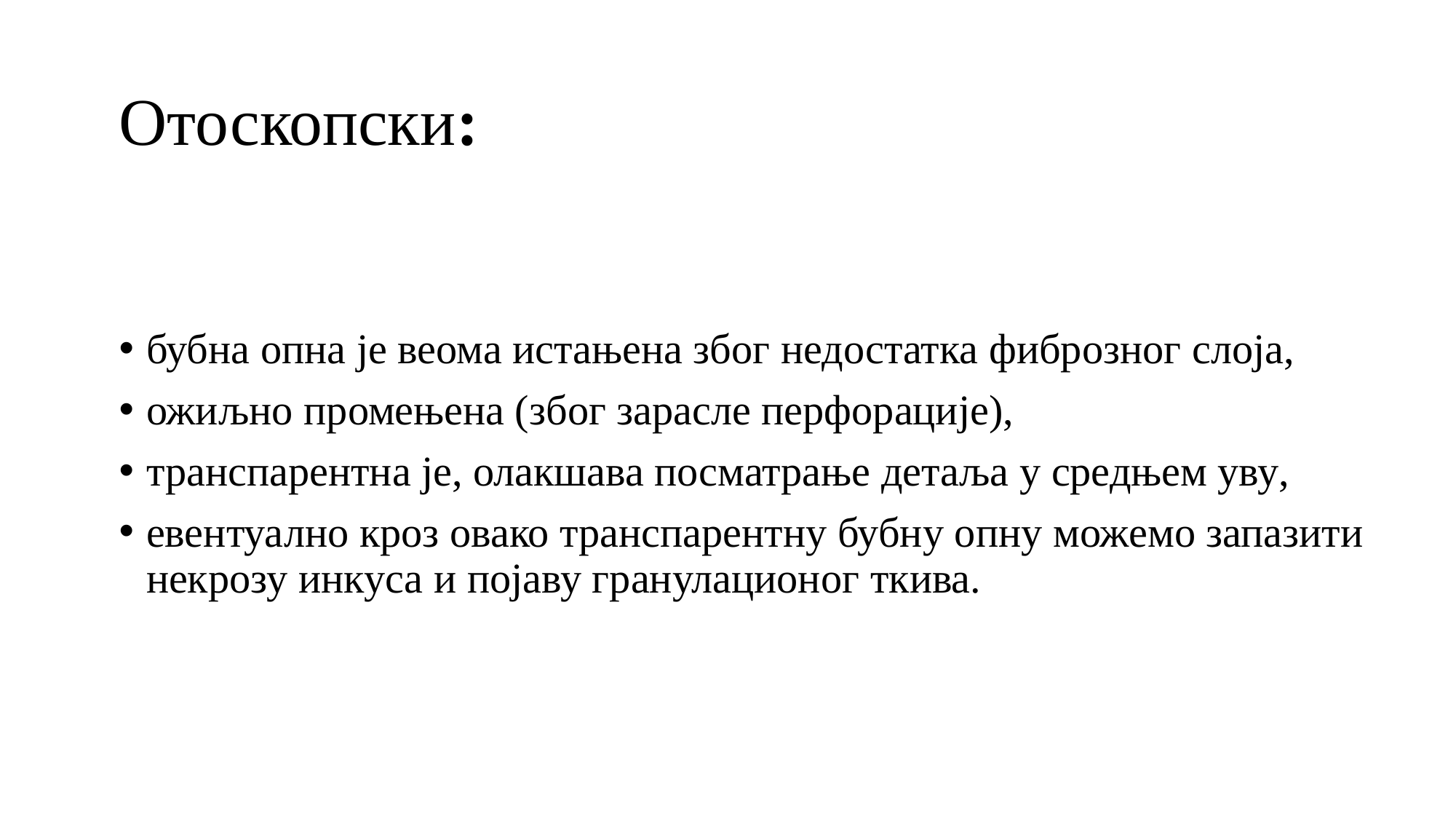

Отоскопски:

бубна опна је веома истањена због недостатка фиброзног слоја,
ожиљно промењена (због зарасле перфорације),
транспарентна је, олакшава посматрање детаља у средњем уву,
евентуално кроз овако транспарентну бубну опну можемо запазити некрозу инкуса и појаву гранулационог ткива.